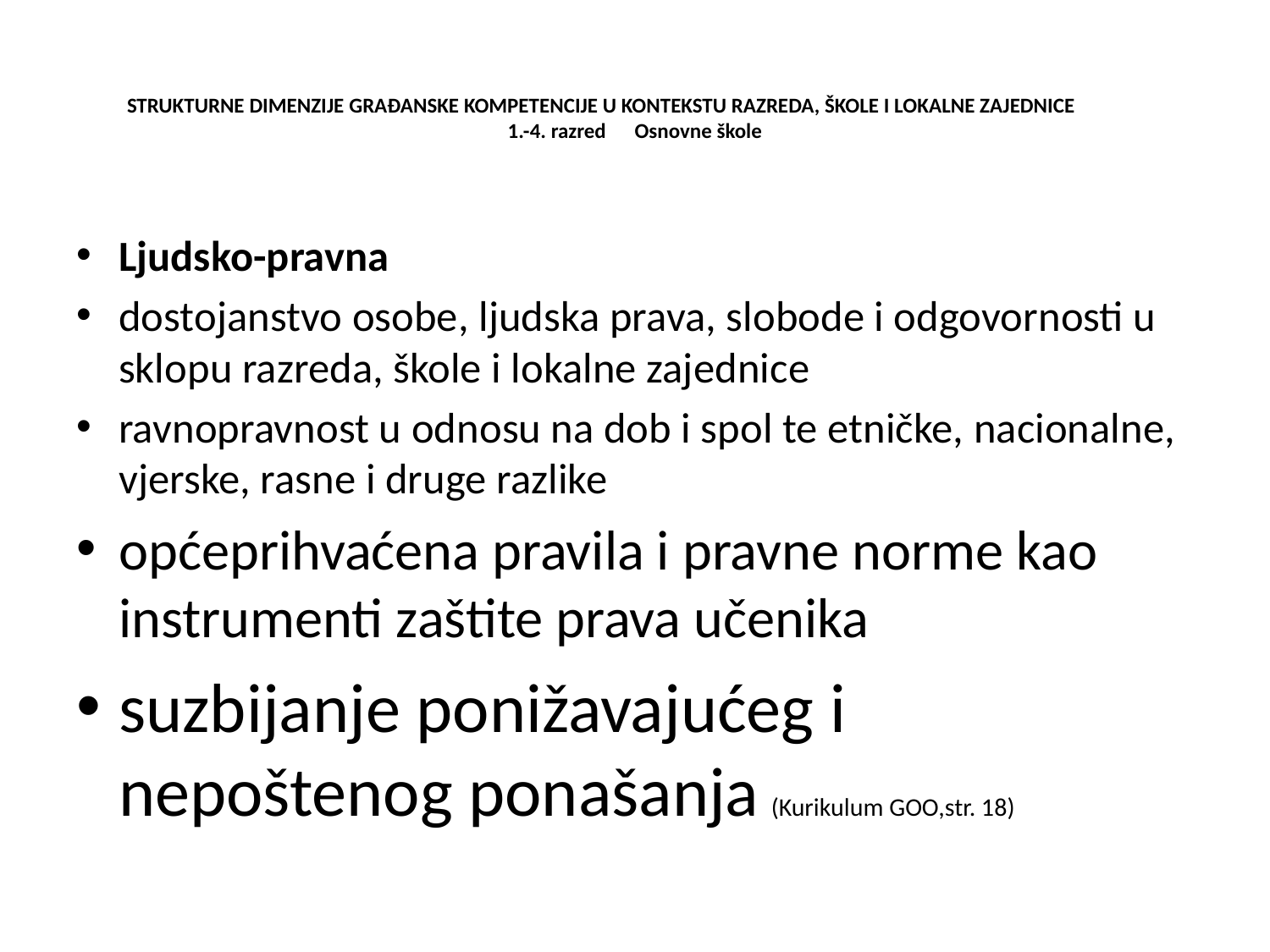

# STRUKTURNE DIMENZIJE GRAĐANSKE KOMPETENCIJE U KONTEKSTU RAZREDA, ŠKOLE I LOKALNE ZAJEDNICE 1.-4. razred 	Osnovne škole
Ljudsko-pravna
dostojanstvo osobe, ljudska prava, slobode i odgovornosti u sklopu razreda, škole i lokalne zajednice
ravnopravnost u odnosu na dob i spol te etničke, nacionalne, vjerske, rasne i druge razlike
općeprihvaćena pravila i pravne norme kao instrumenti zaštite prava učenika
suzbijanje ponižavajućeg i nepoštenog ponašanja  (Kurikulum GOO,str. 18)